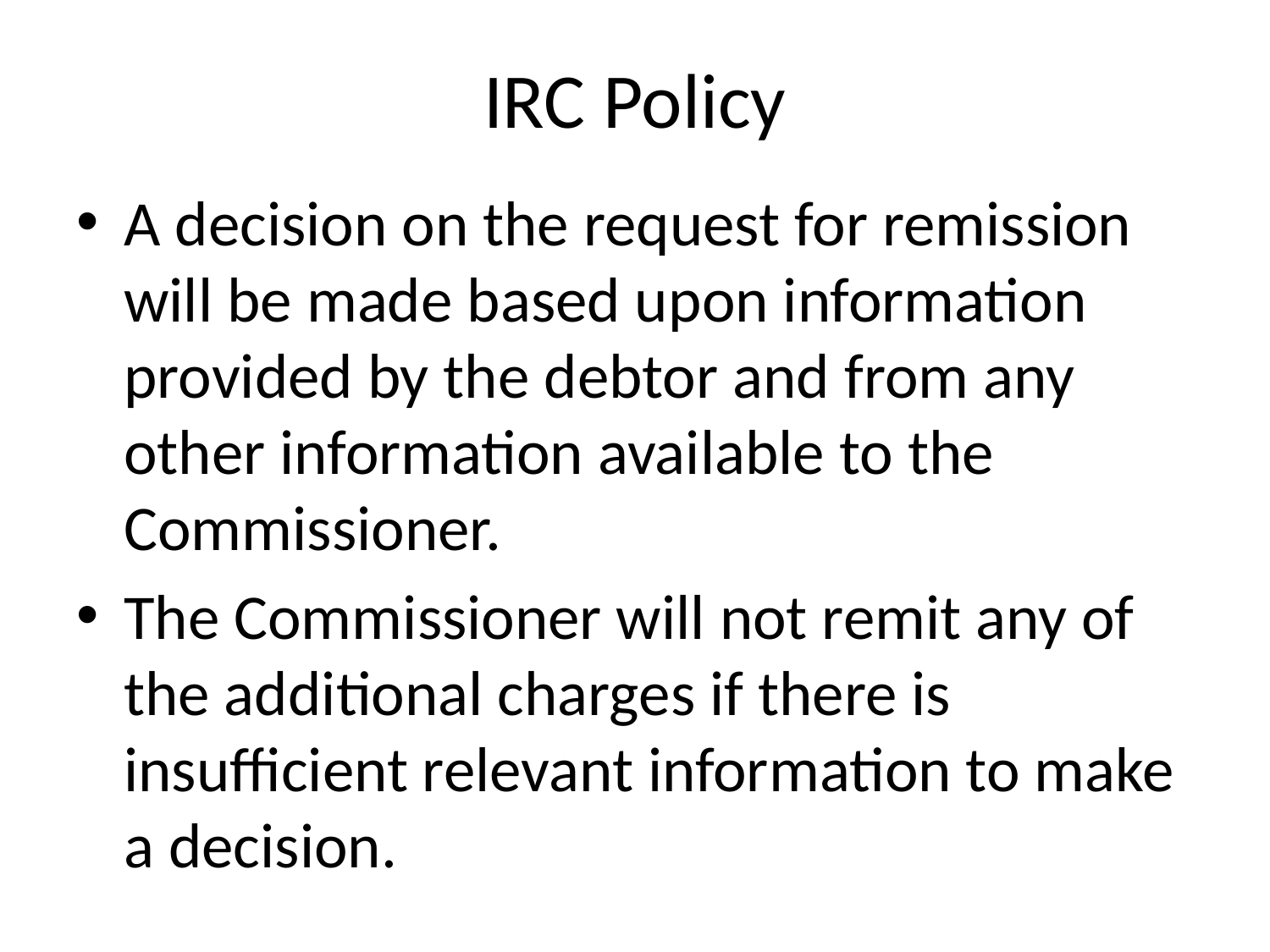

# IRC Policy
A decision on the request for remission will be made based upon information provided by the debtor and from any other information available to the Commissioner.
The Commissioner will not remit any of the additional charges if there is insufficient relevant information to make a decision.